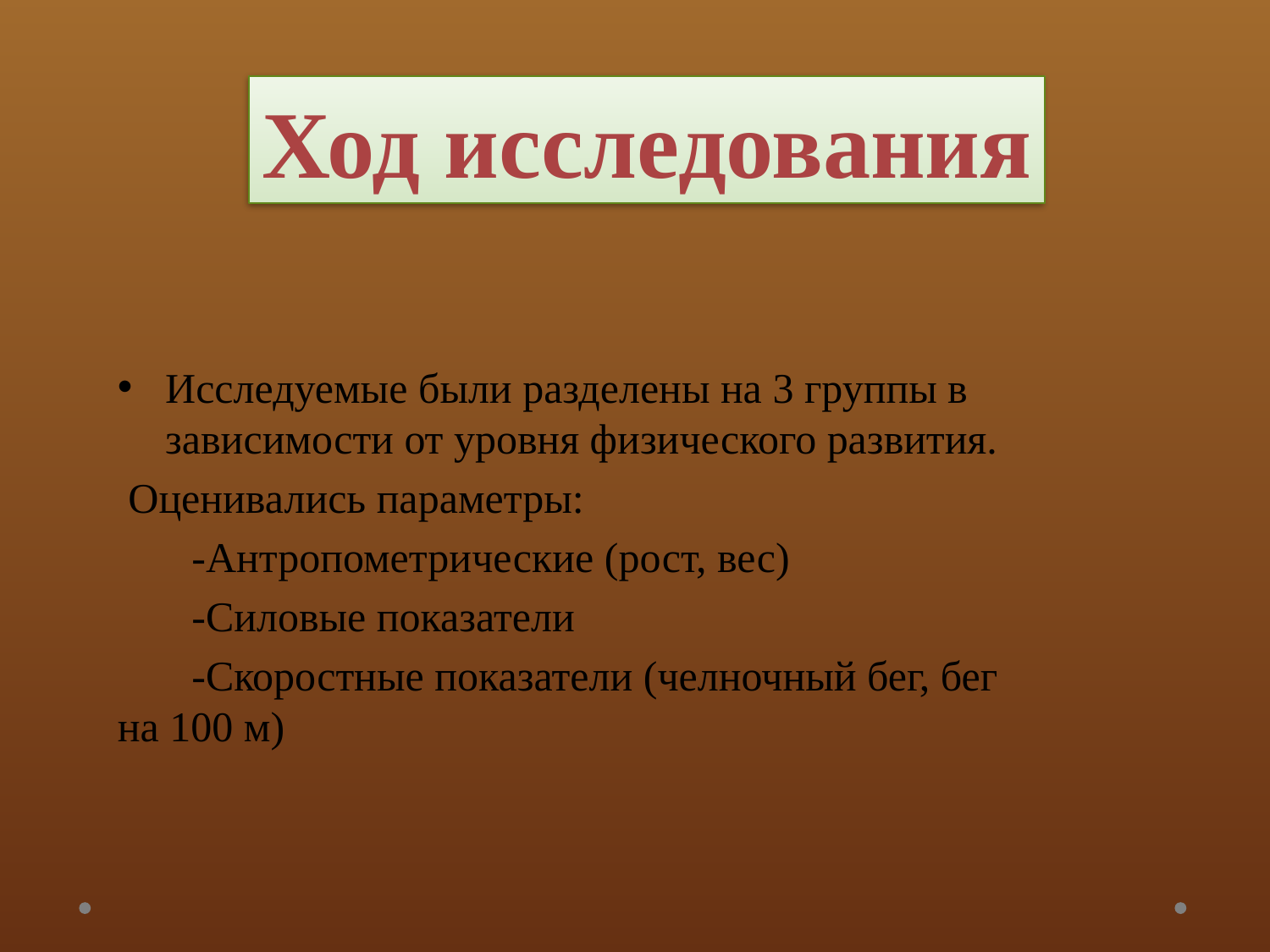

Ход исследования

Исследуемые были разделены на 3 группы в зависимости от уровня физического развития.
 Оценивались параметры:
       -Антропометрические (рост, вес)
       -Силовые показатели
       -Скоростные показатели (челночный бег, бег на 100 м)